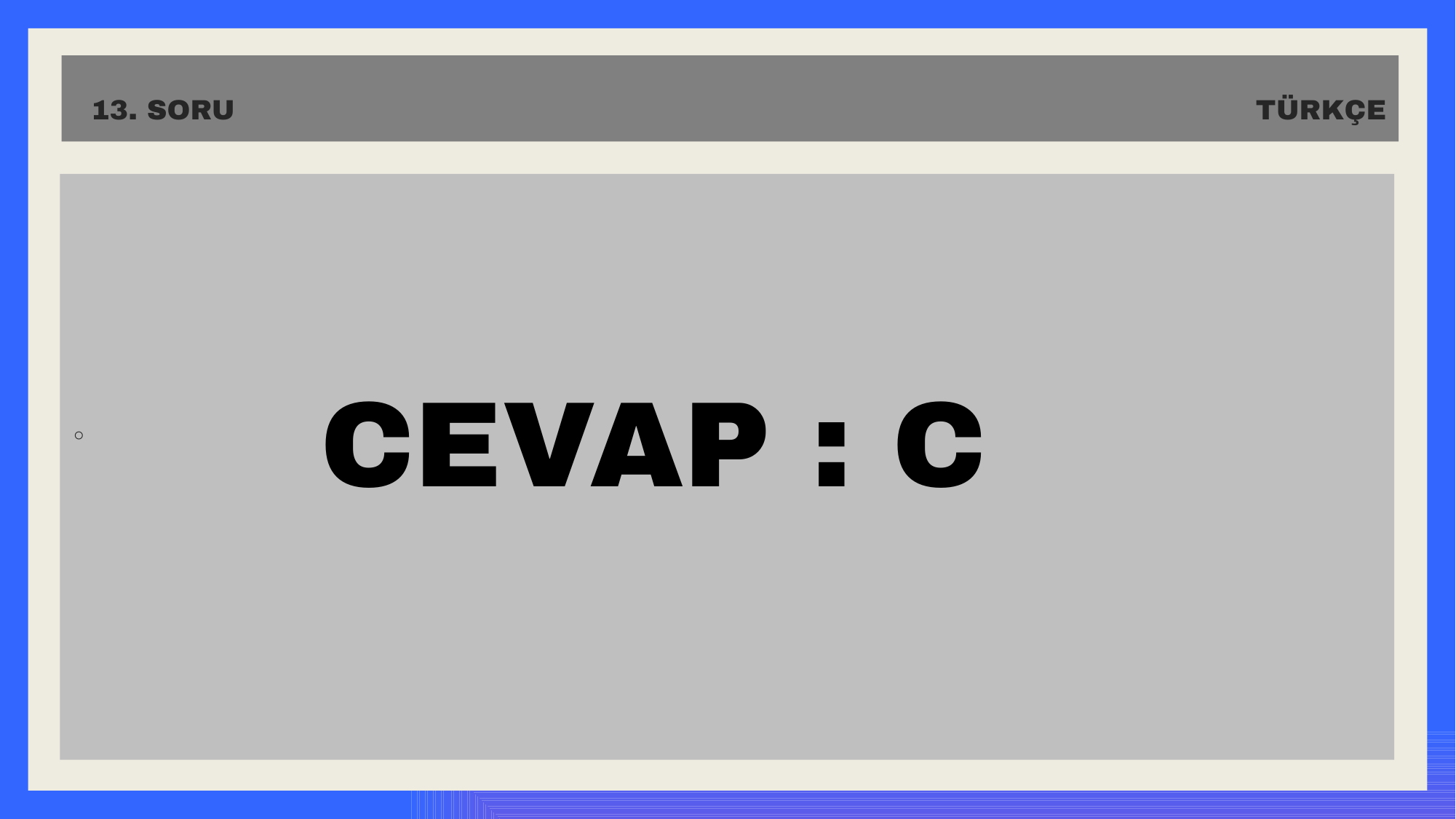

# 13. SORU                                                                                                              TÜRKÇE

                         CEVAP : C